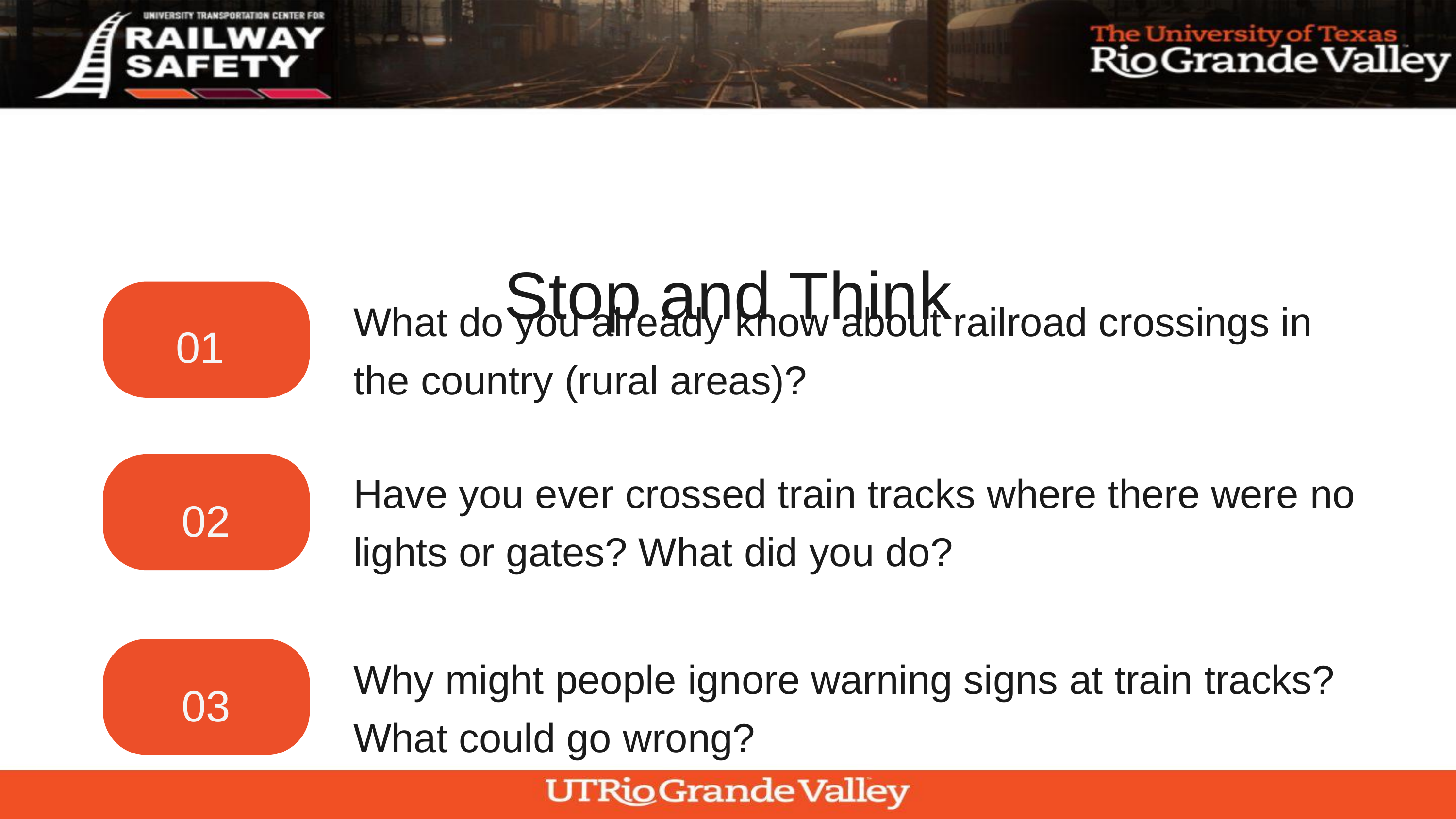

Stop and Think

What do you already know about railroad crossings in the country (rural areas)?
01

Have you ever crossed train tracks where there were no lights or gates? What did you do?
02

Why might people ignore warning signs at train tracks? What could go wrong?
03